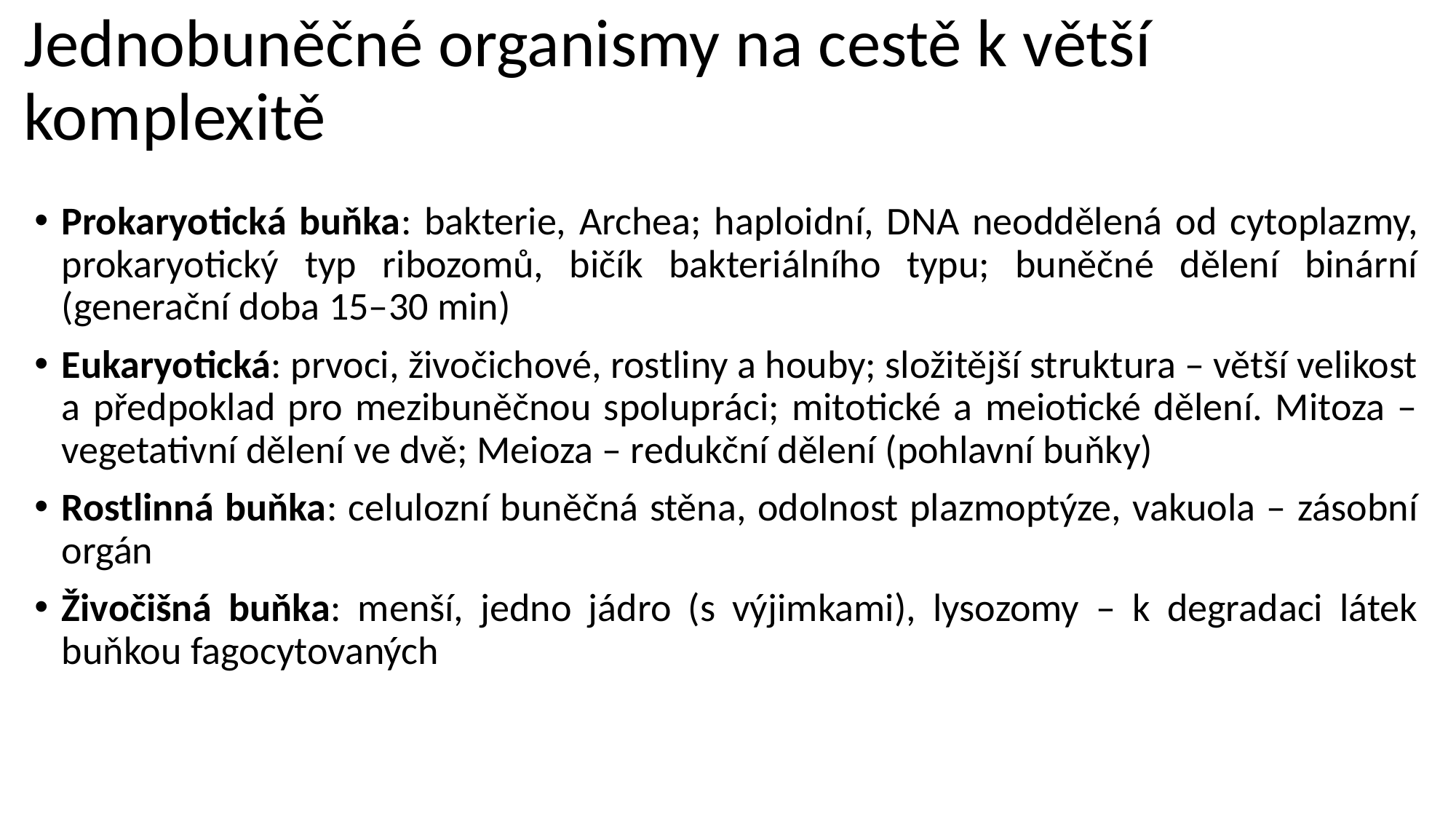

# Jednobuněčné organismy na cestě k větší komplexitě
Prokaryotická buňka: bakterie, Archea; haploidní, DNA neoddělená od cytoplazmy, prokaryotický typ ribozomů, bičík bakteriálního typu; buněčné dělení binární (generační doba 15–30 min)
Eukaryotická: prvoci, živočichové, rostliny a houby; složitější struktura – větší velikost a předpoklad pro mezibuněčnou spolupráci; mitotické a meiotické dělení. Mitoza – vegetativní dělení ve dvě; Meioza – redukční dělení (pohlavní buňky)
Rostlinná buňka: celulozní buněčná stěna, odolnost plazmoptýze, vakuola – zásobní orgán
Živočišná buňka: menší, jedno jádro (s výjimkami), lysozomy – k degradaci látek buňkou fagocytovaných